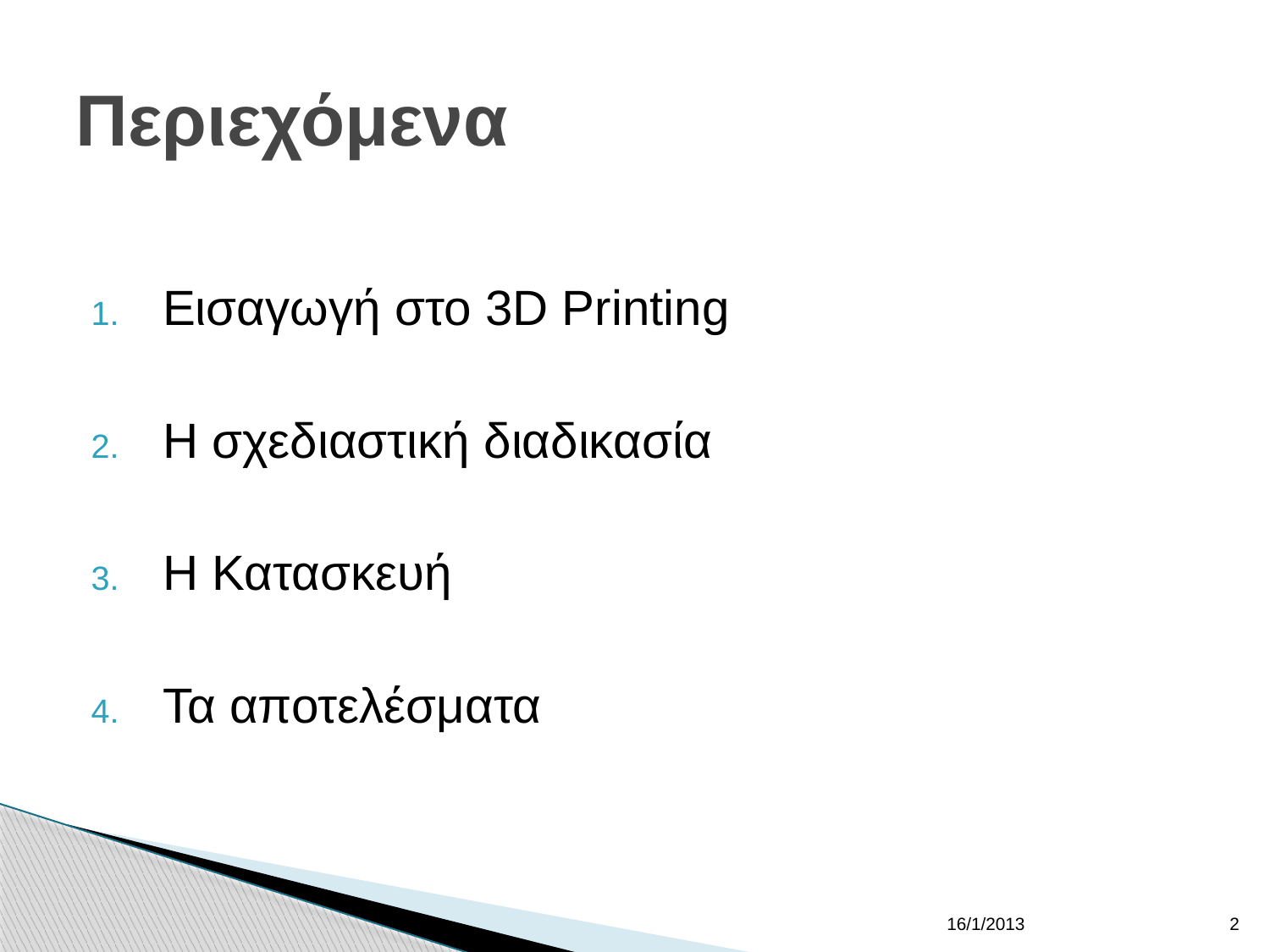

# Περιεχόμενα

Εισαγωγή στο 3D Printing

Η σχεδιαστική διαδικασία

Η Κατασκευή

Τα αποτελέσματα
16/1/2013
2